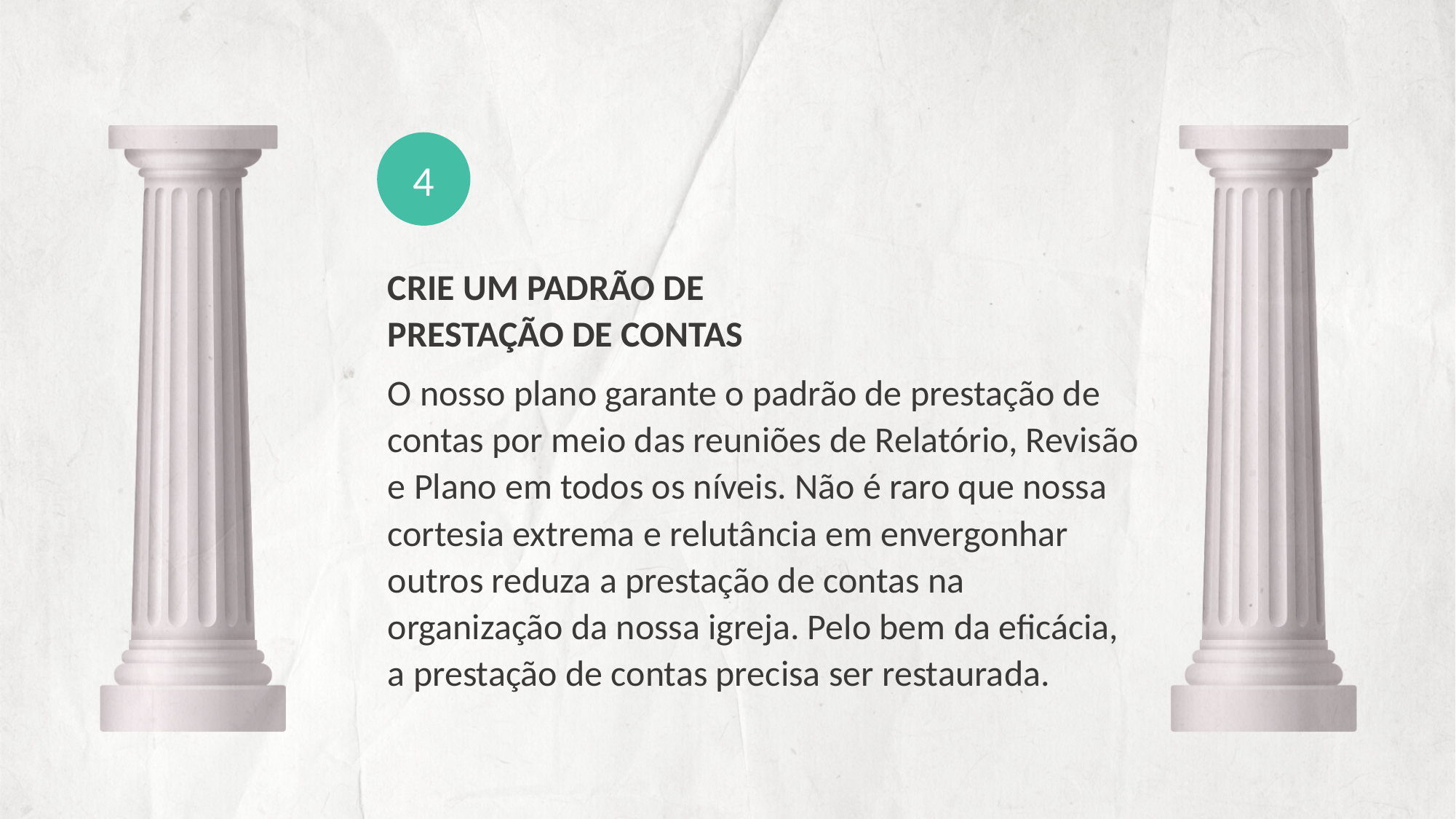

4

CRIE UM PADRÃO DE                                     PRESTAÇÃO DE CONTAS
O nosso plano garante o padrão de prestação de contas por meio das reuniões de Relatório, Revisão e Plano em todos os níveis. Não é raro que nossa cortesia extrema e relutância em envergonhar outros reduza a prestação de contas na organização da nossa igreja. Pelo bem da eficácia, a prestação de contas precisa ser restaurada.